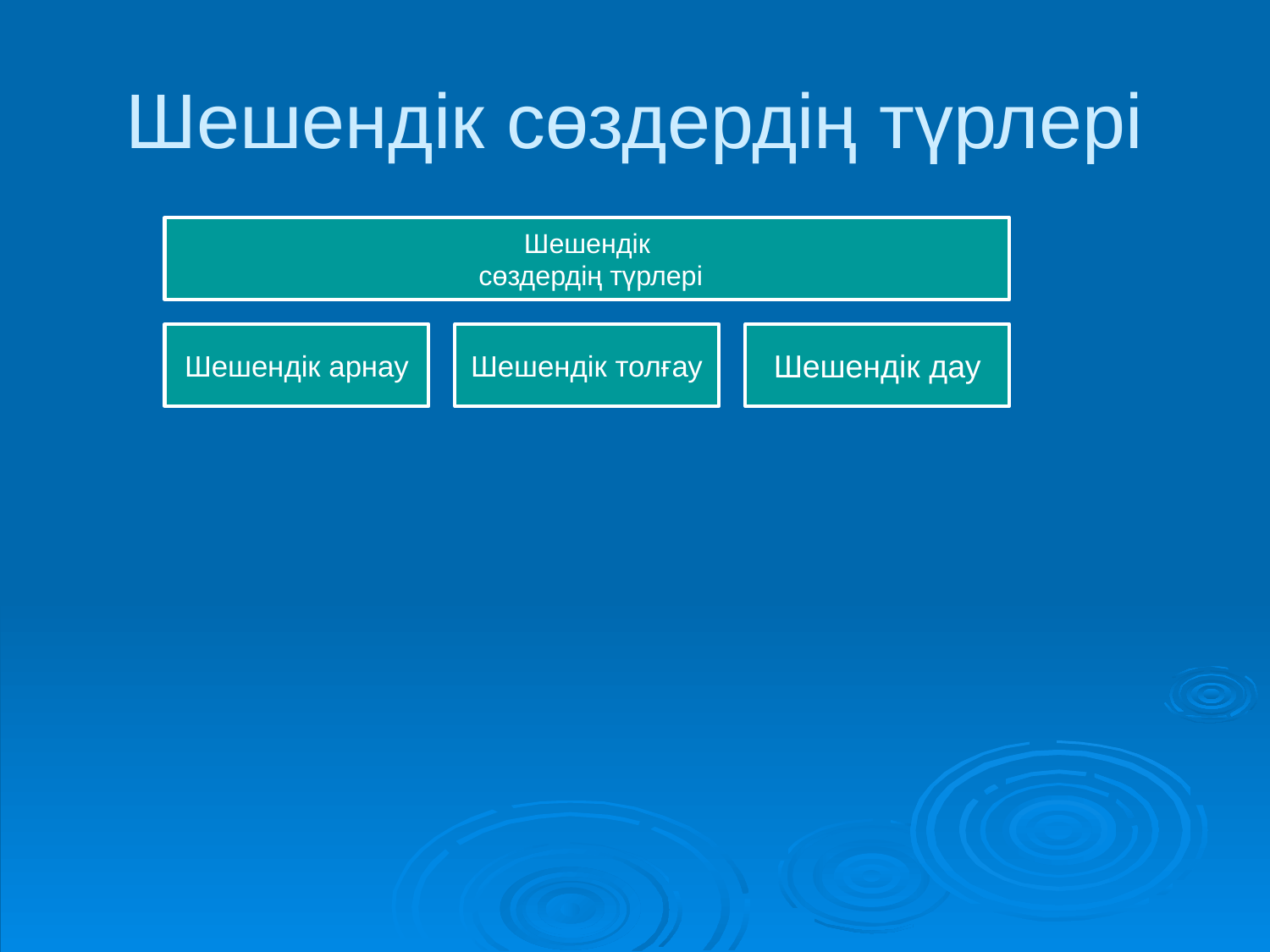

# Шешендік сөздердің түрлері
Шешендік
 сөздердің түрлері
Шешендік арнау
Шешендік толғау
Шешендік дау